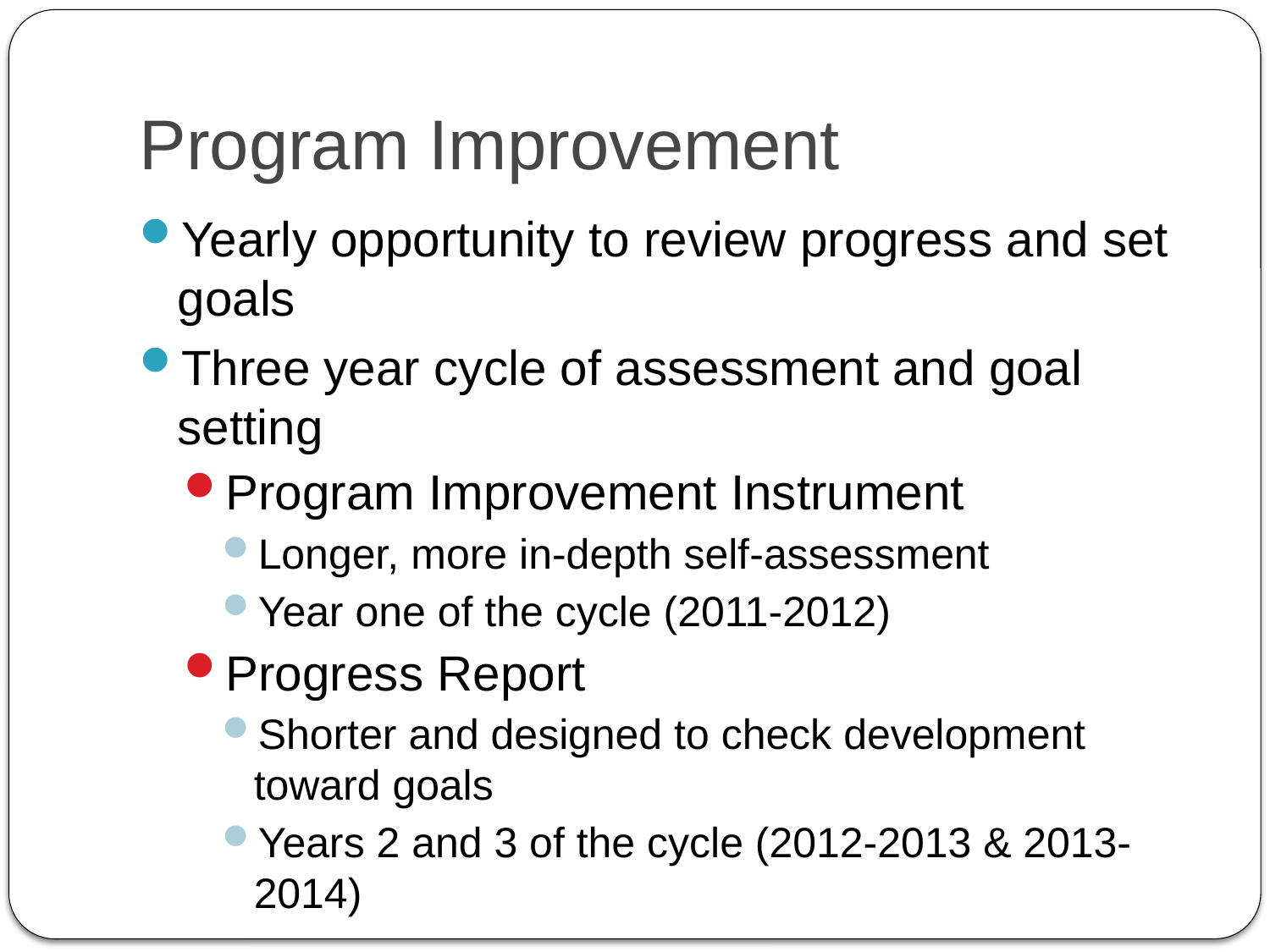

# Program Improvement
Yearly opportunity to review progress and set goals
Three year cycle of assessment and goal setting
Program Improvement Instrument
Longer, more in-depth self-assessment
Year one of the cycle (2011-2012)
Progress Report
Shorter and designed to check development toward goals
Years 2 and 3 of the cycle (2012-2013 & 2013-2014)